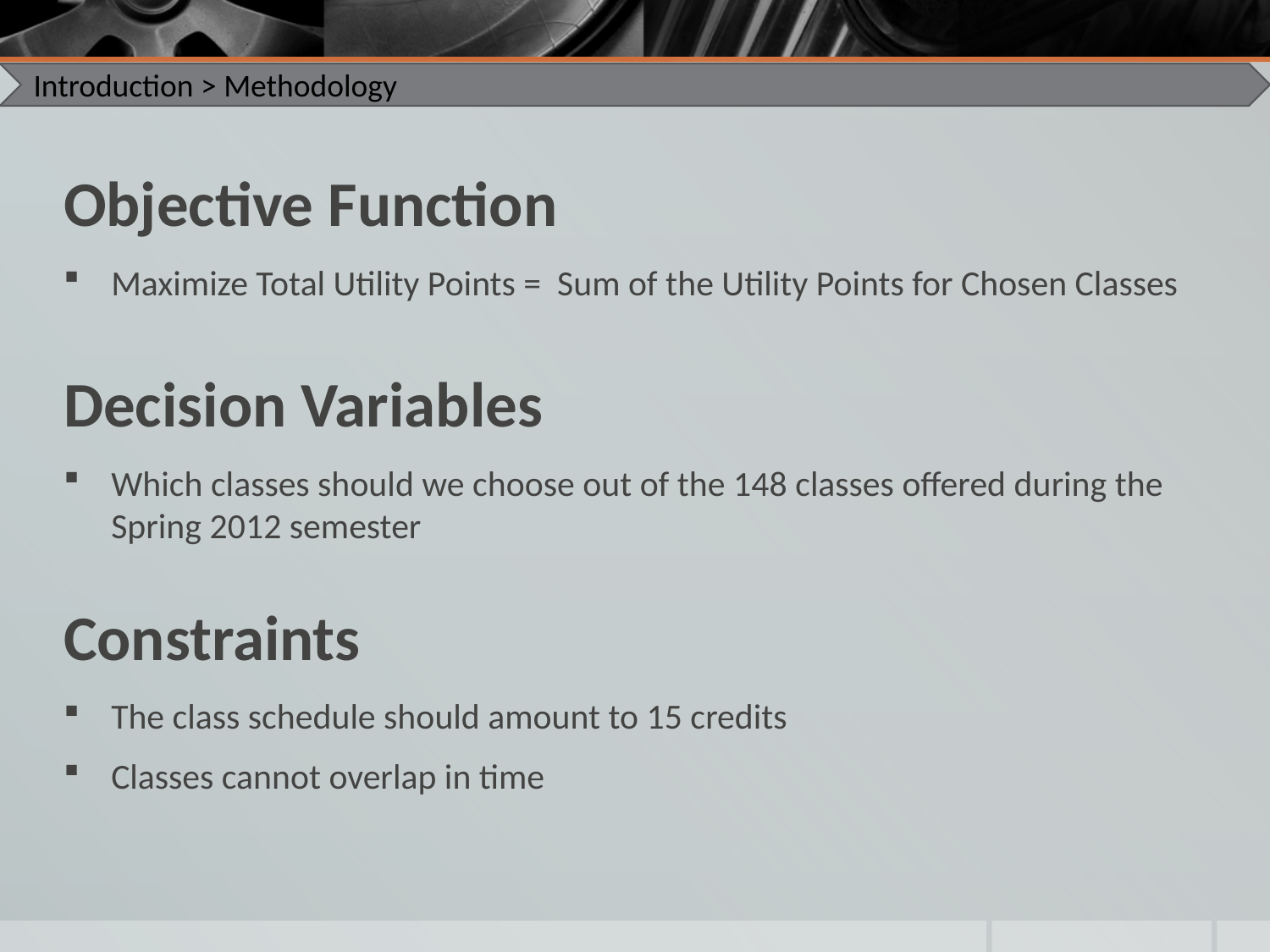

Introduction > Methodology
# Objective Function
Maximize Total Utility Points =  Sum of the Utility Points for Chosen Classes
Decision Variables
Which classes should we choose out of the 148 classes offered during the Spring 2012 semester
Constraints
The class schedule should amount to 15 credits
Classes cannot overlap in time